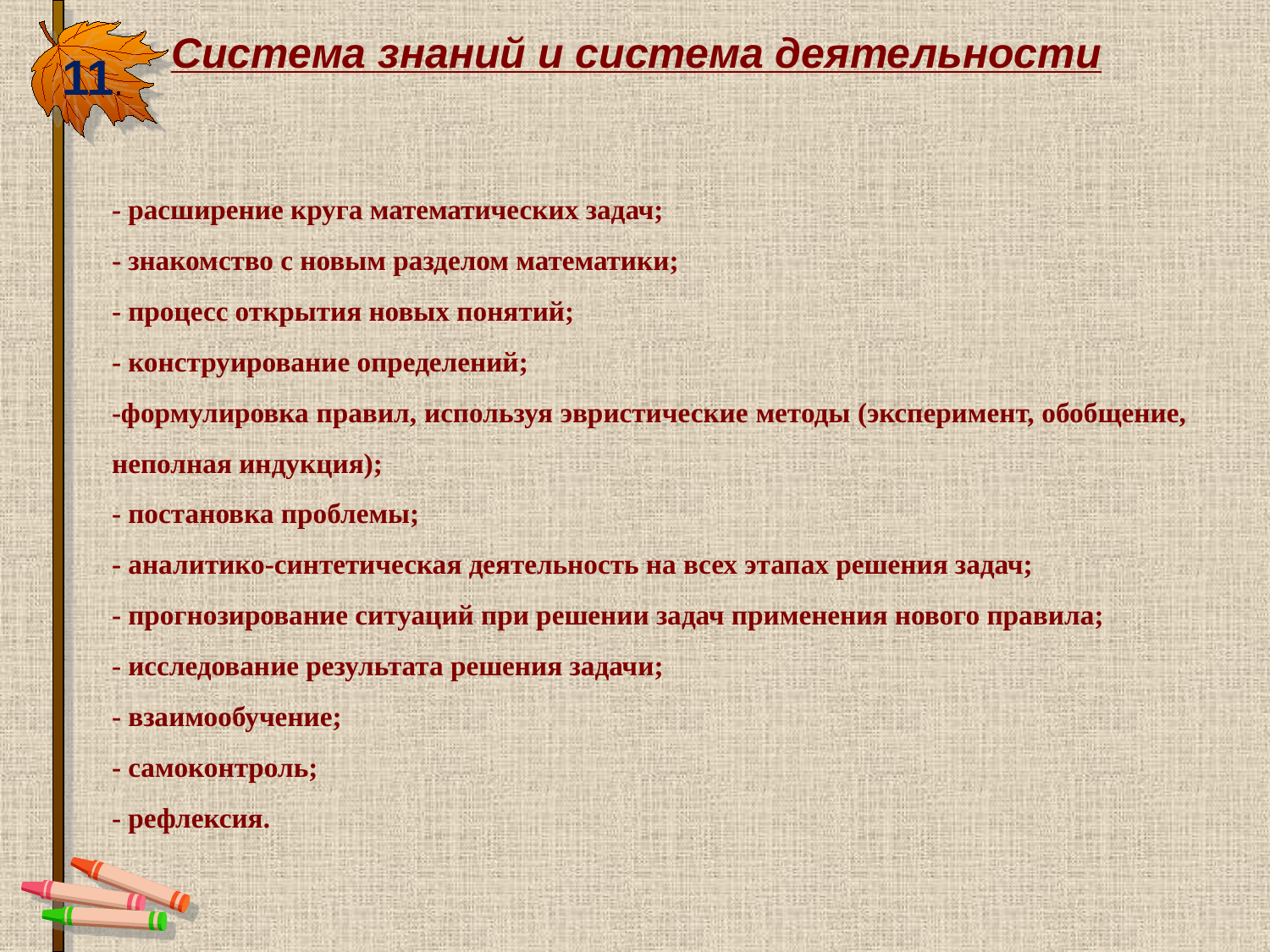

Система знаний и система деятельности

11.
- расширение круга математических задач;
- знакомство с новым разделом математики;
- процесс открытия новых понятий;
- конструирование определений;
-формулировка правил, используя эвристические методы (эксперимент, обобщение, неполная индукция);
- постановка проблемы;
- аналитико-синтетическая деятельность на всех этапах решения задач;
- прогнозирование ситуаций при решении задач применения нового правила;
- исследование результата решения задачи;
- взаимообучение;
- самоконтроль;
- рефлексия.